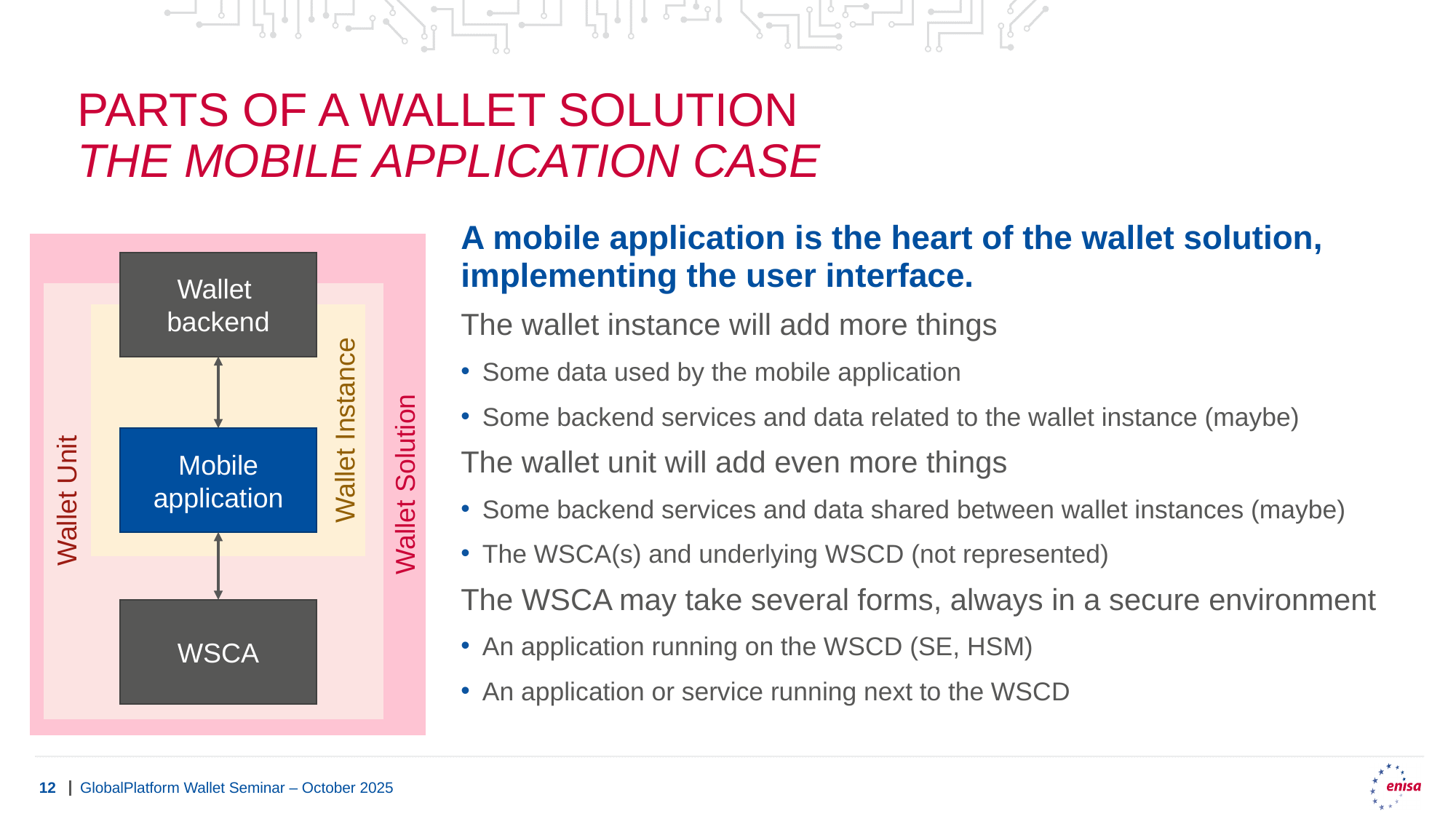

# Parts of a wallet solution The mobile application case
A mobile application is the heart of the wallet solution, implementing the user interface.
The wallet instance will add more things
Some data used by the mobile application
Some backend services and data related to the wallet instance (maybe)
The wallet unit will add even more things
Some backend services and data shared between wallet instances (maybe)
The WSCA(s) and underlying WSCD (not represented)
The WSCA may take several forms, always in a secure environment
An application running on the WSCD (SE, HSM)
An application or service running next to the WSCD
Wallet Solution
Wallet  backend
Wallet Unit
Wallet Instance
Mobile application
WSCA
GlobalPlatform Wallet Seminar – October 2025